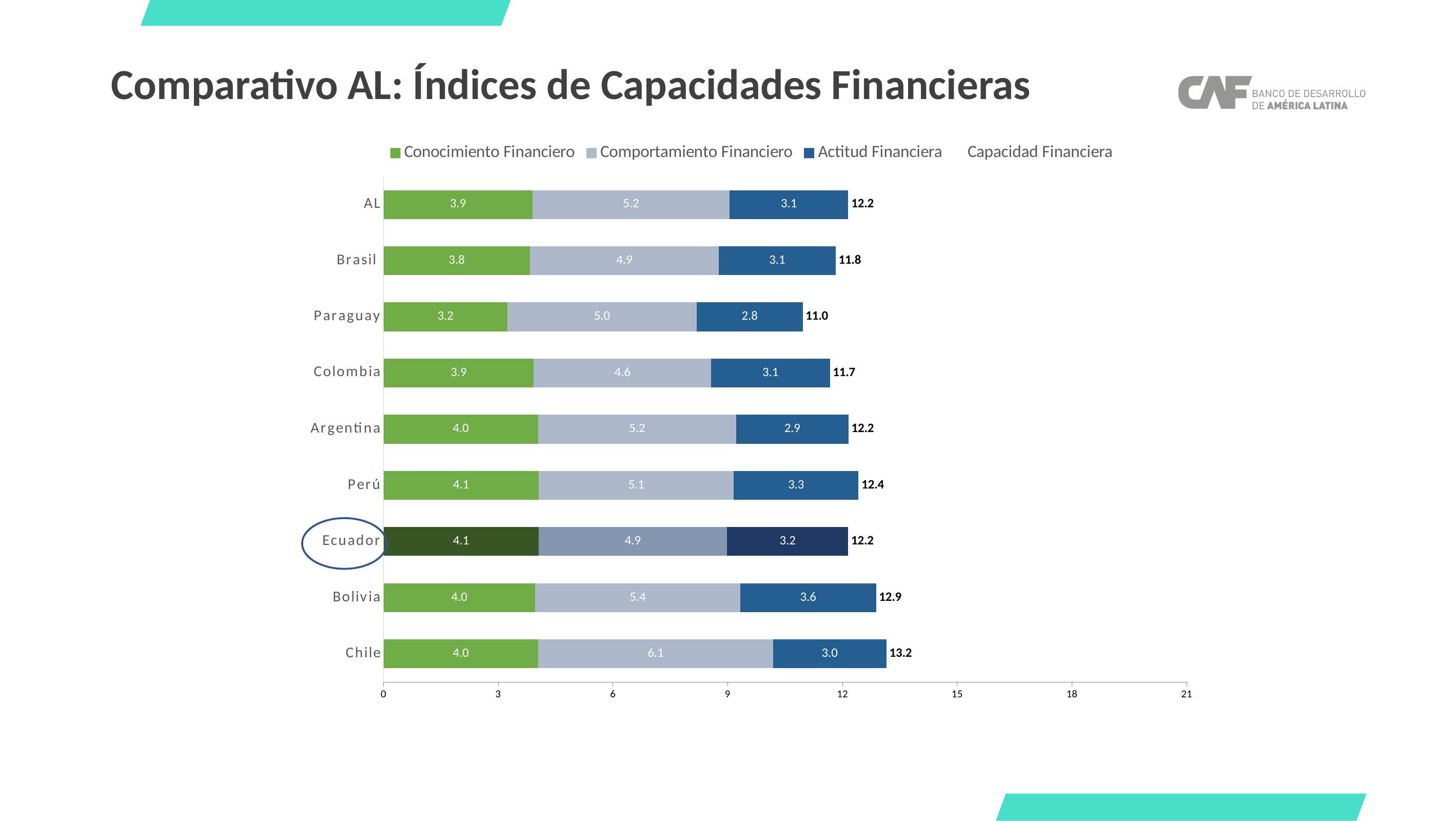

Comparativo AL: Índices de Capacidades Financieras

### Chart

| Category | Conocimiento Financiero | Comportamiento Financiero | Actitud Financiera | Capacidad Financiera |
|---|---|---|---|---|
| Chile | 4.044025233021505 | 6.140396004360096 | 2.965693775929657 | 13.150115013853007 |
| Bolivia | 3.9658333333333333 | 5.359166666666667 | 3.5522222336133322 | 12.877222266991934 |
| Ecuador | 4.06 | 4.92 | 3.17 | 12.15 |
| Perú | 4.06 | 5.1 | 3.26 | 12.42 |
| Argentina | 4.048489982493563 | 5.170747240773992 | 2.9364249074186377 | 12.15566210692225 |
| Colombia | 3.93 | 4.63 | 3.11 | 11.67 |
| Paraguay | 3.24 | 4.95 | 2.77 | 10.96 |
| Brasil  | 3.83 | 4.94 | 3.05 | 11.82 |
| AL | 3.8972935686060497 | 5.151288738975094 | 3.1017926146202033 | 12.150374923470899 |